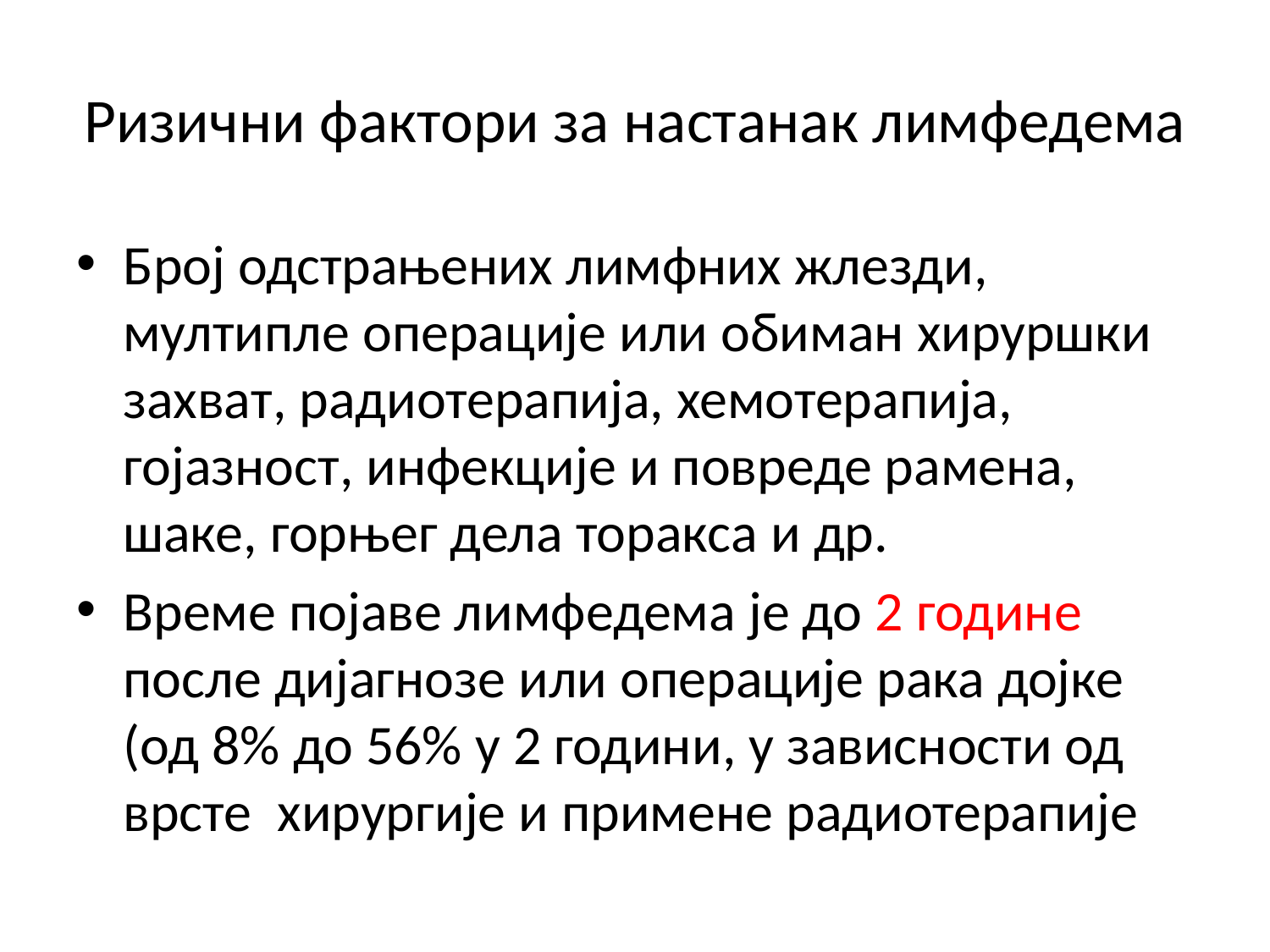

# Ризични фактори за настанак лимфедема
Број одстрањених лимфних жлезди, мултипле операције или обиман хируршки захват, радиотерапија, хемотерапија, гојазност, инфекције и повреде рамена, шаке, горњег дела торакса и др.
Време појаве лимфедема је до 2 године после дијагнозе или операције рака дојке (од 8% до 56% у 2 години, у зависности од врсте  хирургије и примене радиотерапије